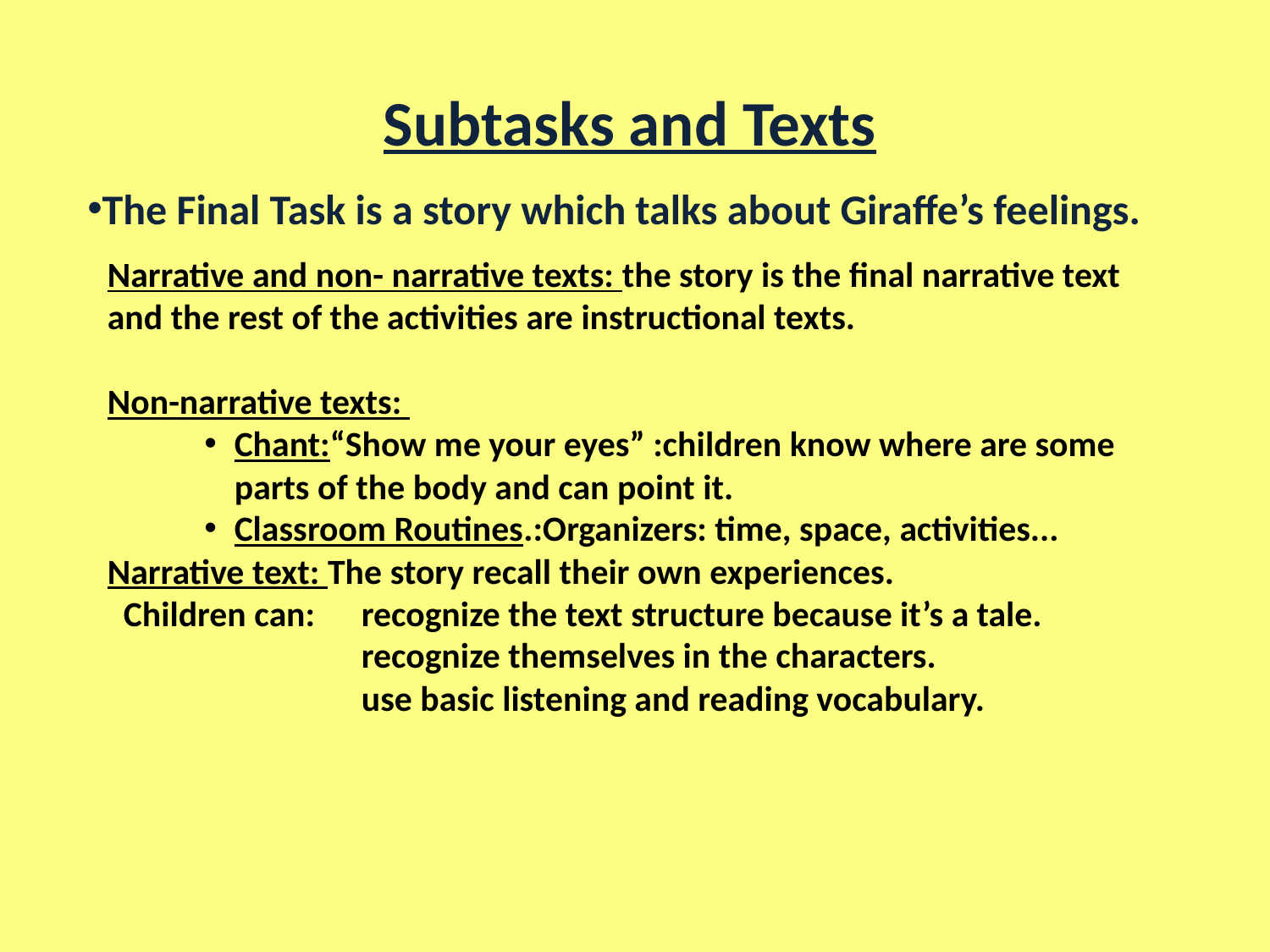

Subtasks and Texts
The Final Task is a story which talks about Giraffe’s feelings.

Narrative and non- narrative texts: the story is the final narrative text and the rest of the activities are instructional texts.

Non-narrative texts:
Chant:“Show me your eyes” :children know where are some parts of the body and can point it.
Classroom Routines.:Organizers: time, space, activities...
Narrative text: The story recall their own experiences.
  Children can: 	recognize the text structure because it’s a tale.
		recognize themselves in the characters.
		use basic listening and reading vocabulary.